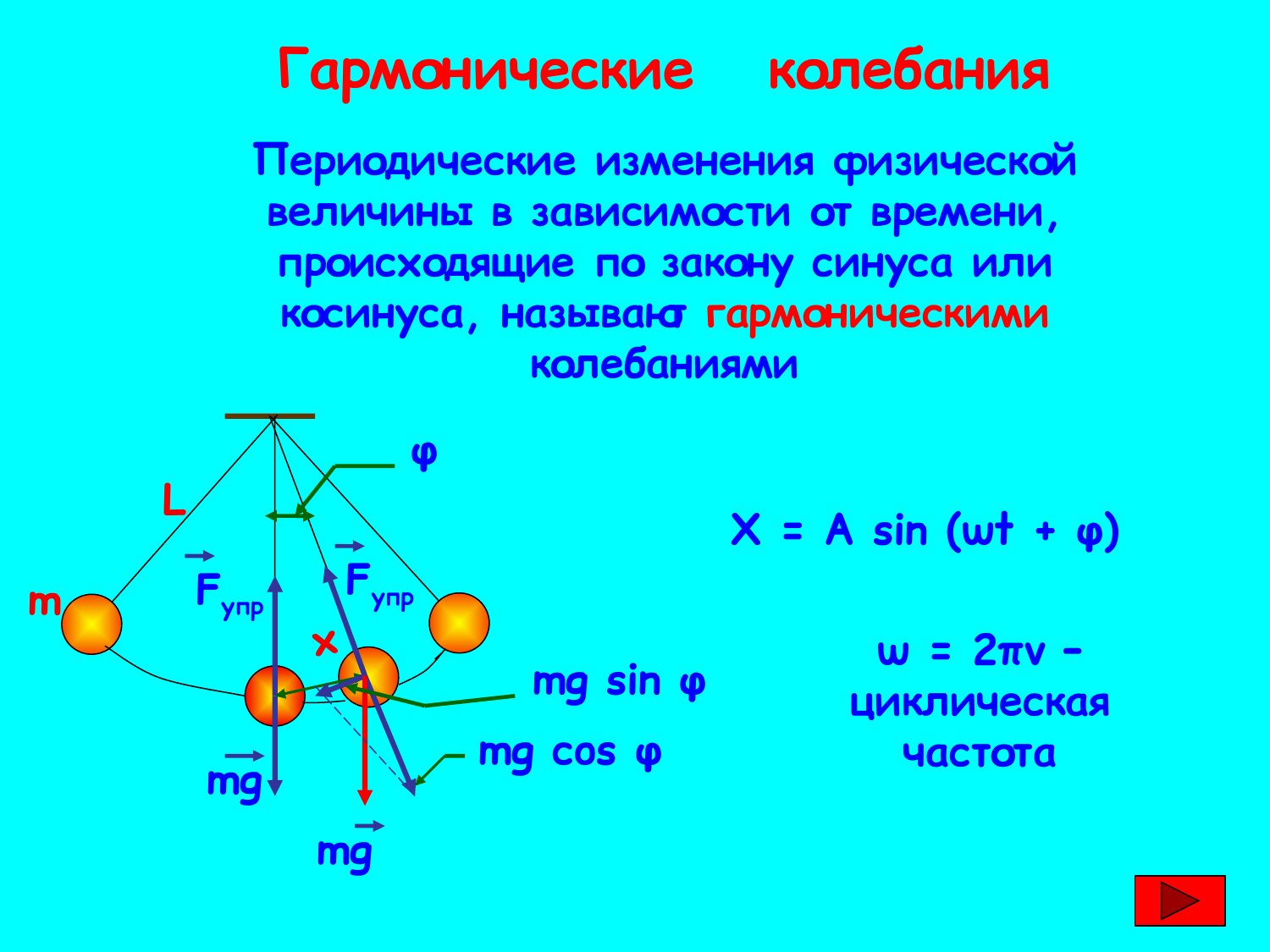

Гармонические   колебания
Периодические изменения физической величины в зависимости от времени, происходящие по закону синуса или косинуса, называют гармоническими колебаниями

φ
L

X = A sin (ωt + φ)
Fупр

Fупр
mg

m

х
ω = 2πν – циклическая частота

mg sin φ

mg cos φ

mg